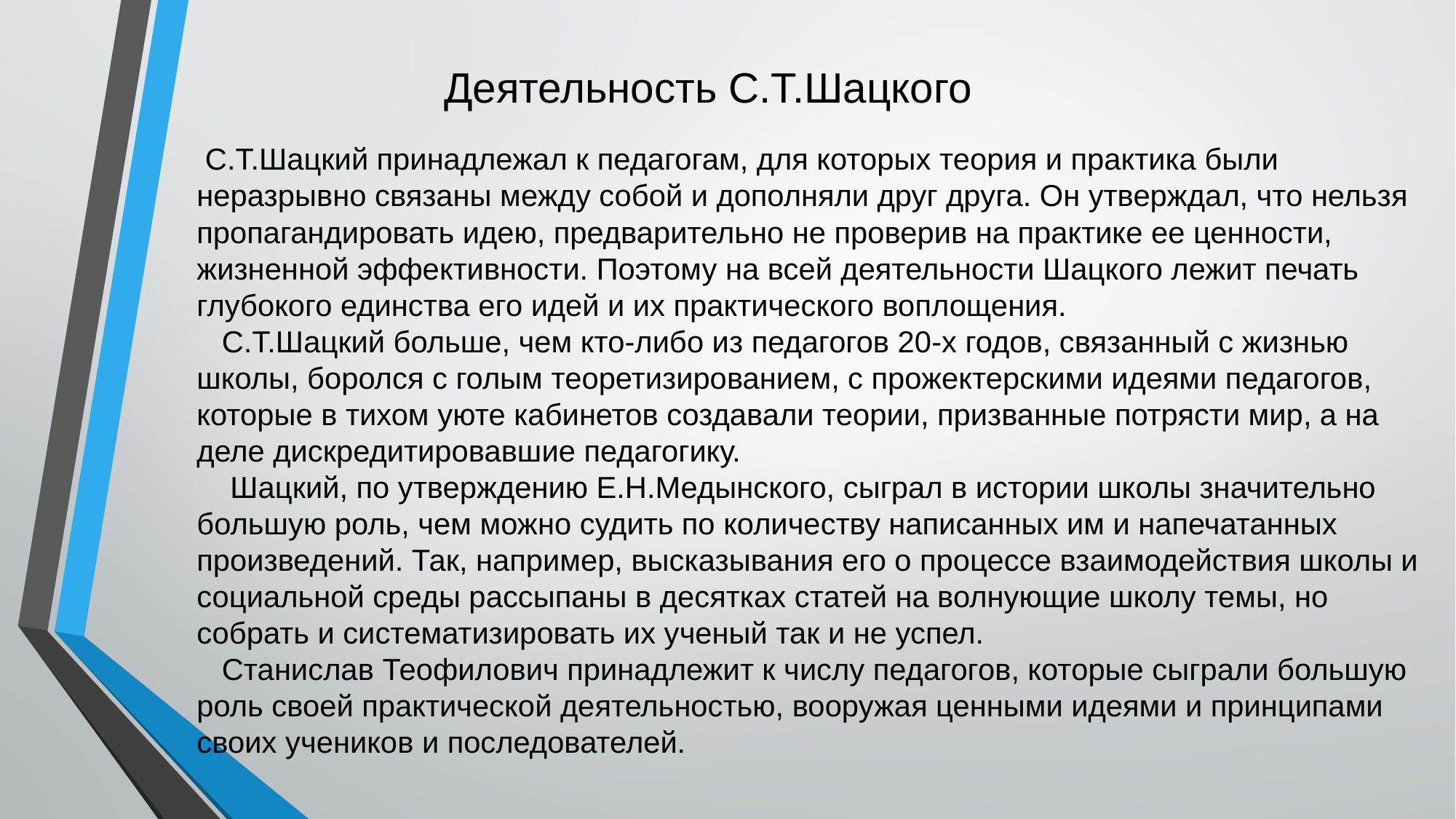

Деятельность С.Т.Шацкого
 С.Т.Шацкий принадлежал к педагогам, для которых теория и практика были неразрывно связаны между собой и дополняли друг друга. Он утверждал, что нельзя пропагандировать идею, предварительно не проверив на практике ее ценности, жизненной эффективности. Поэтому на всей деятельности Шацкого лежит печать глубокого единства его идей и их практического воплощения.
   С.Т.Шацкий больше, чем кто-либо из педагогов 20-х годов, связанный с жизнью школы, боролся с голым теоретизированием, с прожектерскими идеями педагогов, которые в тихом уюте кабинетов создавали теории, призванные потрясти мир, а на деле дискредитировавшие педагогику.
    Шацкий, по утверждению Е.Н.Медынского, сыграл в истории школы значительно большую роль, чем можно судить по количеству написанных им и напечатанных произведений. Так, например, высказывания его о процессе взаимодействия школы и социальной среды рассыпаны в десятках статей на волнующие школу темы, но собрать и систематизировать их ученый так и не успел.
   Станислав Теофилович принадлежит к числу педагогов, которые сыграли большую роль своей практической деятельностью, вооружая ценными идеями и принципами своих учеников и последователей.